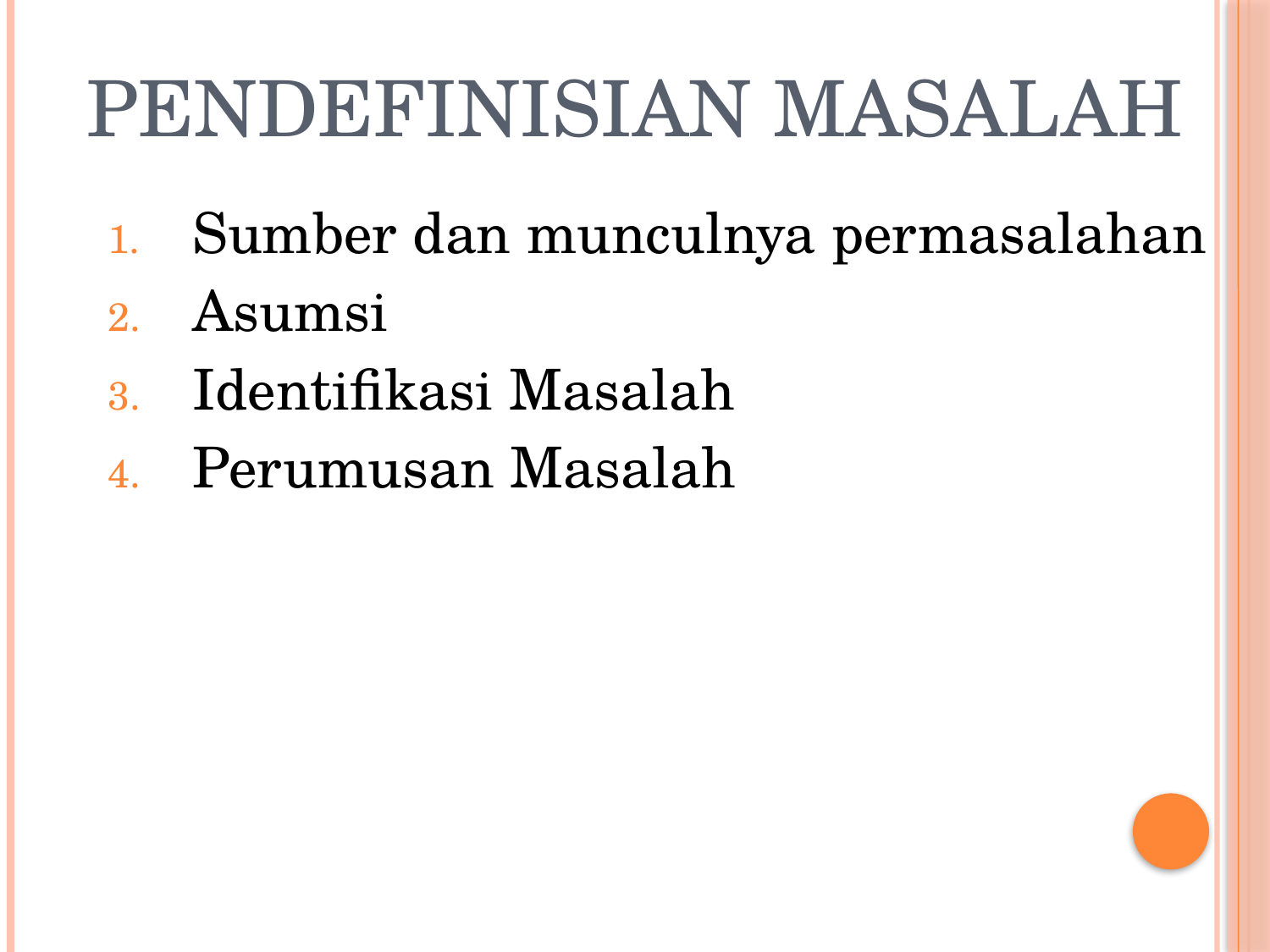

# Pendefinisian Masalah
Sumber dan munculnya permasalahan
Asumsi
Identifikasi Masalah
Perumusan Masalah